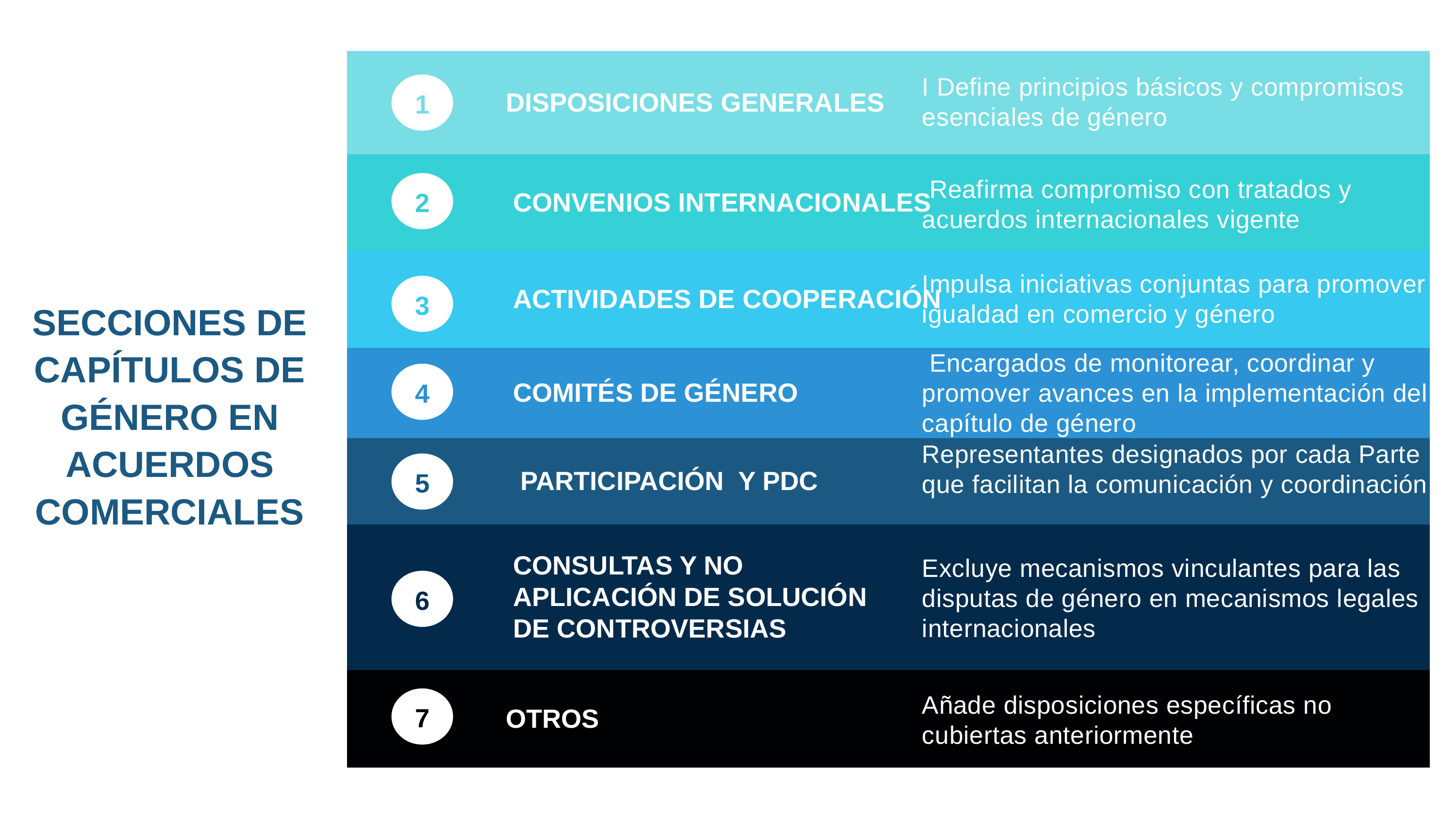

DISPOSICIONES GENERALES
I Define principios básicos y compromisos esenciales de género

1

                    CONVENIOS INTERNACIONALES

2
 Reafirma compromiso con tratados y acuerdos internacionales vigente

                    ACTIVIDADES DE COOPERACIÓN
Impulsa iniciativas conjuntas para promover igualdad en comercio y género

3
SECCIONES DE CAPÍTULOS DE GÉNERO EN ACUERDOS COMERCIALES

 Encargados de monitorear, coordinar y promover avances en la implementación del capítulo de género

                    COMITÉS DE GÉNERO

4

                     PARTICIPACIÓN  Y PDC
Representantes designados por cada Parte  que facilitan la comunicación y coordinación

5

                    CONSULTAS Y NO
                    APLICACIÓN DE SOLUCIÓN
                    DE CONTROVERSIAS
Excluye mecanismos vinculantes para las disputas de género en mecanismos legales internacionales

6

                   OTROS

7
Añade disposiciones específicas no cubiertas anteriormente